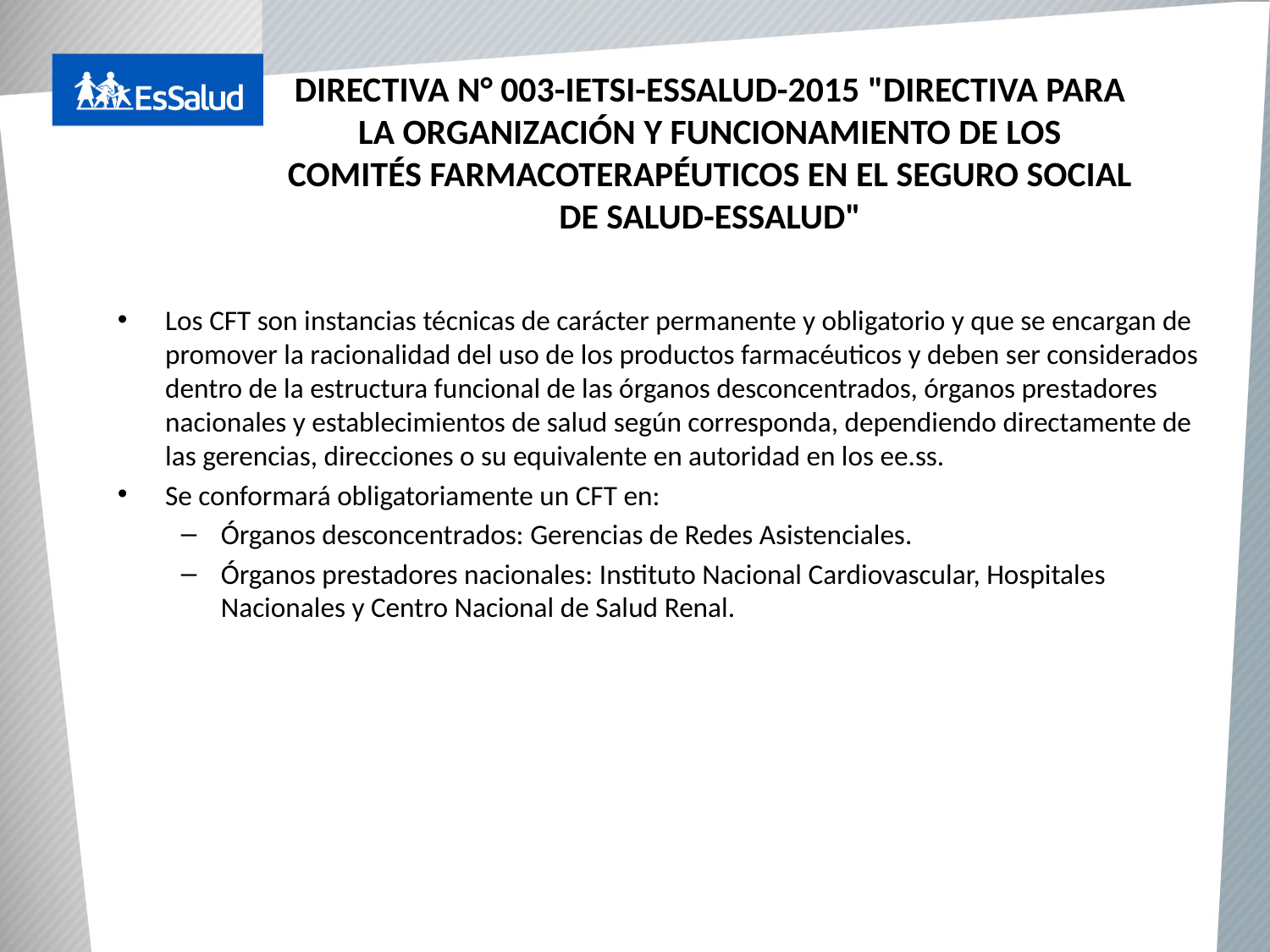

# DIRECTIVA N° 003-IETSI-ESSALUD-2015 "DIRECTIVA PARA LA ORGANIZACIÓN Y FUNCIONAMIENTO DE LOS COMITÉS FARMACOTERAPÉUTICOS EN EL SEGURO SOCIAL DE SALUD-ESSALUD"
Los CFT son instancias técnicas de carácter permanente y obligatorio y que se encargan de promover la racionalidad del uso de los productos farmacéuticos y deben ser considerados dentro de la estructura funcional de las órganos desconcentrados, órganos prestadores nacionales y establecimientos de salud según corresponda, dependiendo directamente de las gerencias, direcciones o su equivalente en autoridad en los ee.ss.
Se conformará obligatoriamente un CFT en:
Órganos desconcentrados: Gerencias de Redes Asistenciales.
Órganos prestadores nacionales: Instituto Nacional Cardiovascular, Hospitales Nacionales y Centro Nacional de Salud Renal.